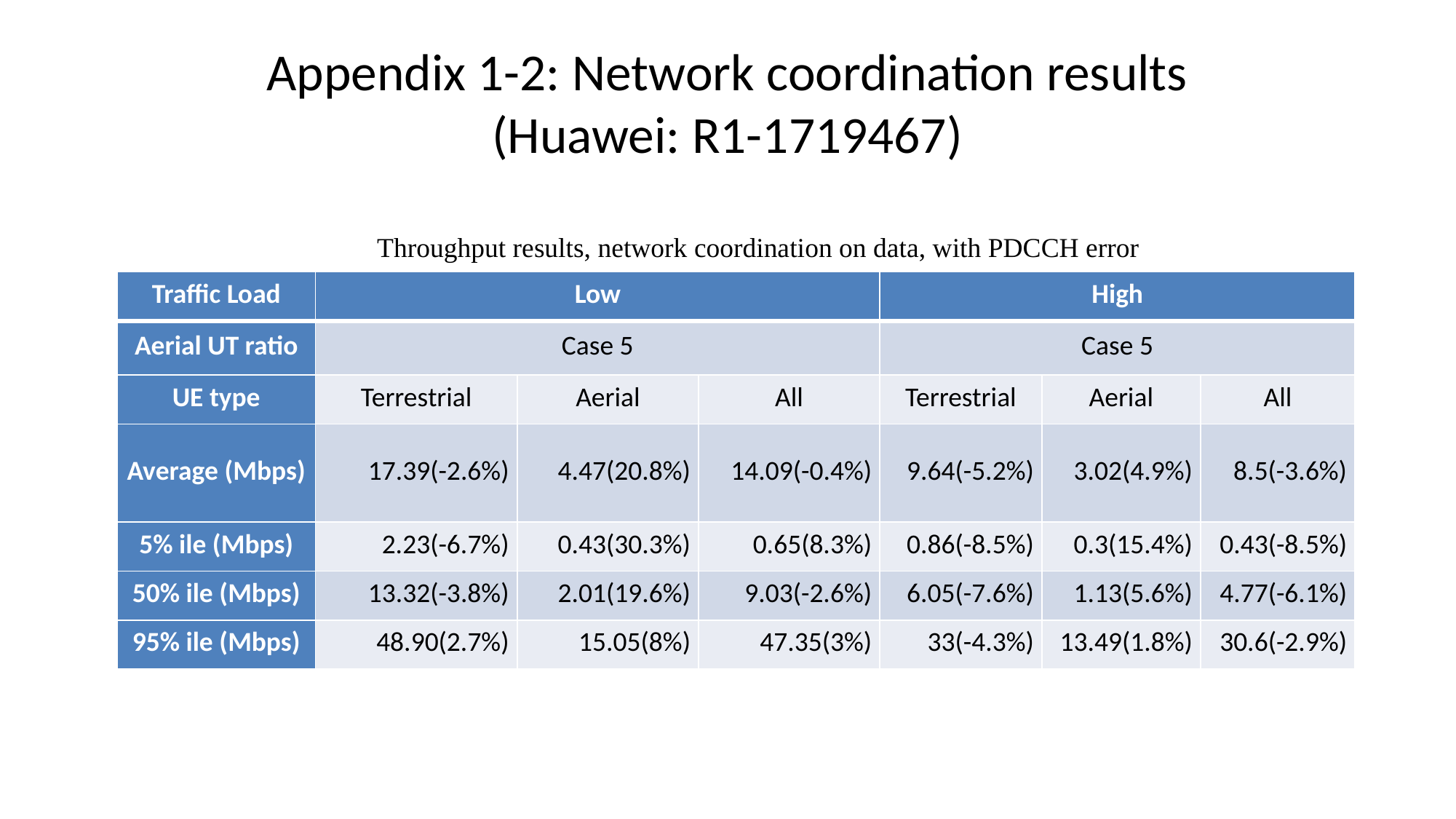

# Appendix 1-2: Network coordination results (Huawei: R1-1719467)
Throughput results, network coordination on data, with PDCCH error
| Traffic Load | Low |  |  | High |  |  |
| --- | --- | --- | --- | --- | --- | --- |
| Aerial UT ratio | Case 5 |  |  | Case 5 |  |  |
| UE type | Terrestrial | Aerial | All | Terrestrial | Aerial | All |
| Average (Mbps) | 17.39(-2.6%) | 4.47(20.8%) | 14.09(-0.4%) | 9.64(-5.2%) | 3.02(4.9%) | 8.5(-3.6%) |
| 5% ile (Mbps) | 2.23(-6.7%) | 0.43(30.3%) | 0.65(8.3%) | 0.86(-8.5%) | 0.3(15.4%) | 0.43(-8.5%) |
| 50% ile (Mbps) | 13.32(-3.8%) | 2.01(19.6%) | 9.03(-2.6%) | 6.05(-7.6%) | 1.13(5.6%) | 4.77(-6.1%) |
| 95% ile (Mbps) | 48.90(2.7%) | 15.05(8%) | 47.35(3%) | 33(-4.3%) | 13.49(1.8%) | 30.6(-2.9%) |